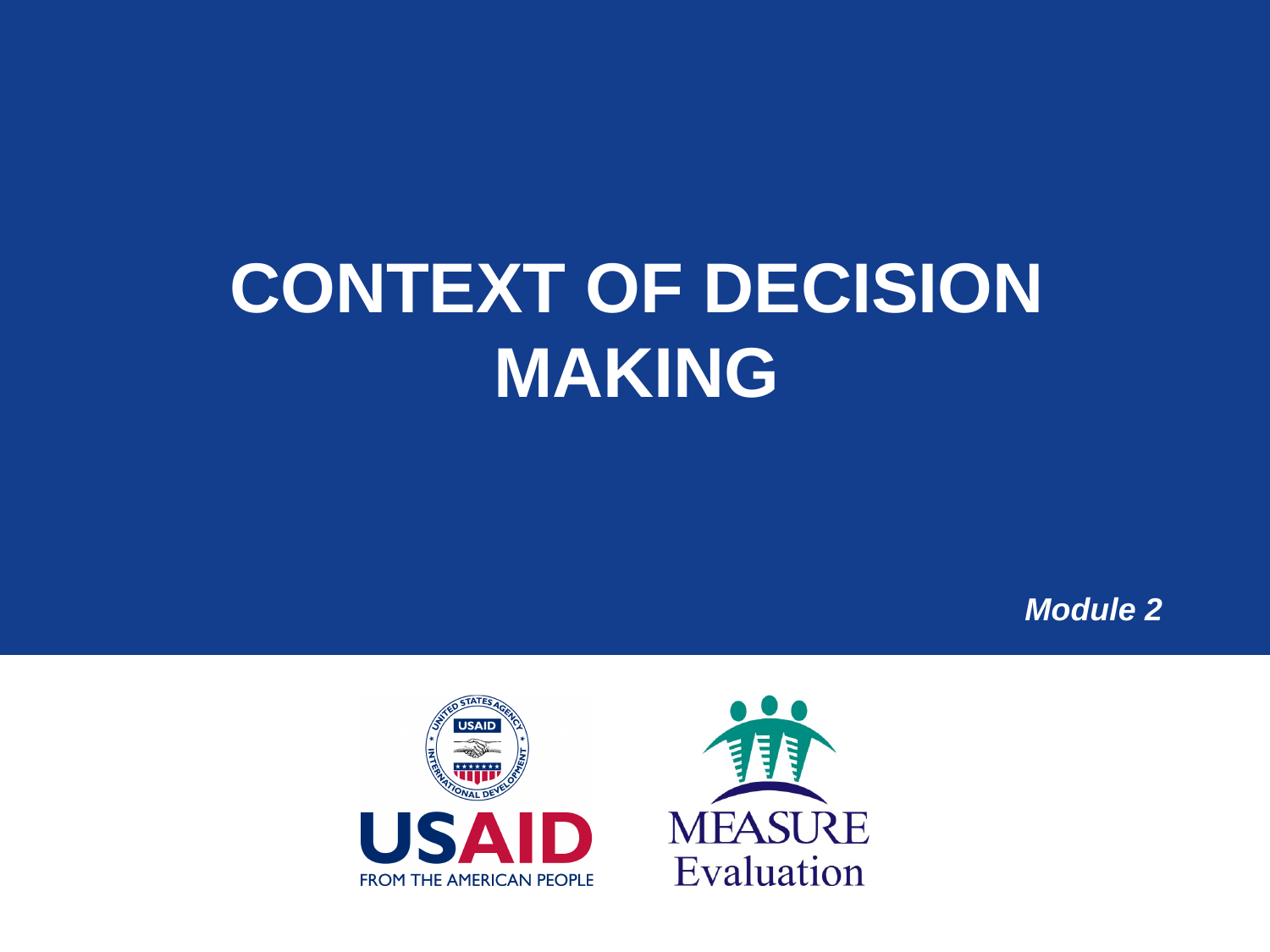

# Context of Decision Making
Module 2